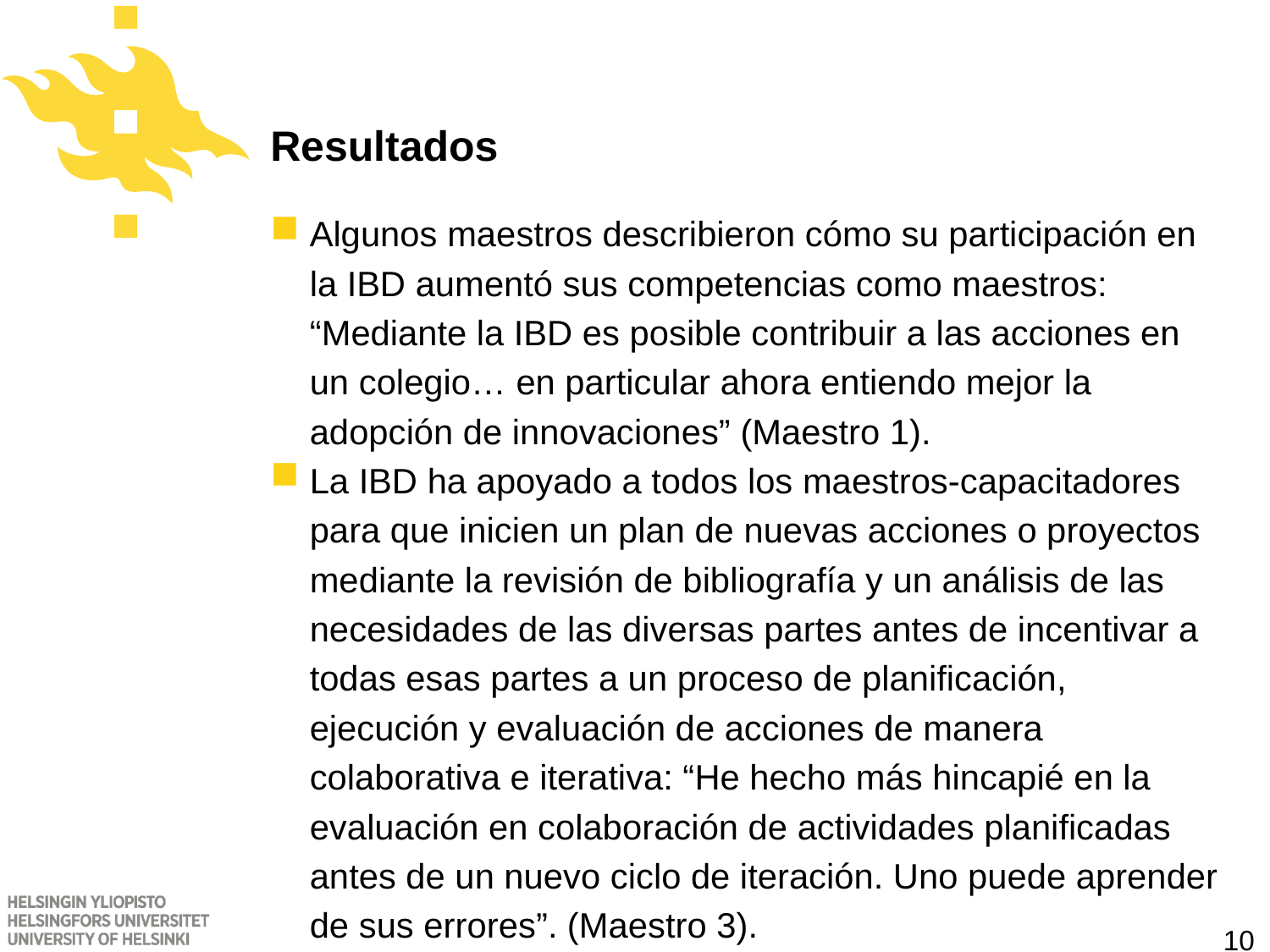

# Resultados
Algunos maestros describieron cómo su participación en la IBD aumentó sus competencias como maestros: “Mediante la IBD es posible contribuir a las acciones en un colegio… en particular ahora entiendo mejor la adopción de innovaciones” (Maestro 1).
La IBD ha apoyado a todos los maestros-capacitadores para que inicien un plan de nuevas acciones o proyectos mediante la revisión de bibliografía y un análisis de las necesidades de las diversas partes antes de incentivar a todas esas partes a un proceso de planificación, ejecución y evaluación de acciones de manera colaborativa e iterativa: “He hecho más hincapié en la evaluación en colaboración de actividades planificadas antes de un nuevo ciclo de iteración. Uno puede aprender de sus errores”. (Maestro 3).
10